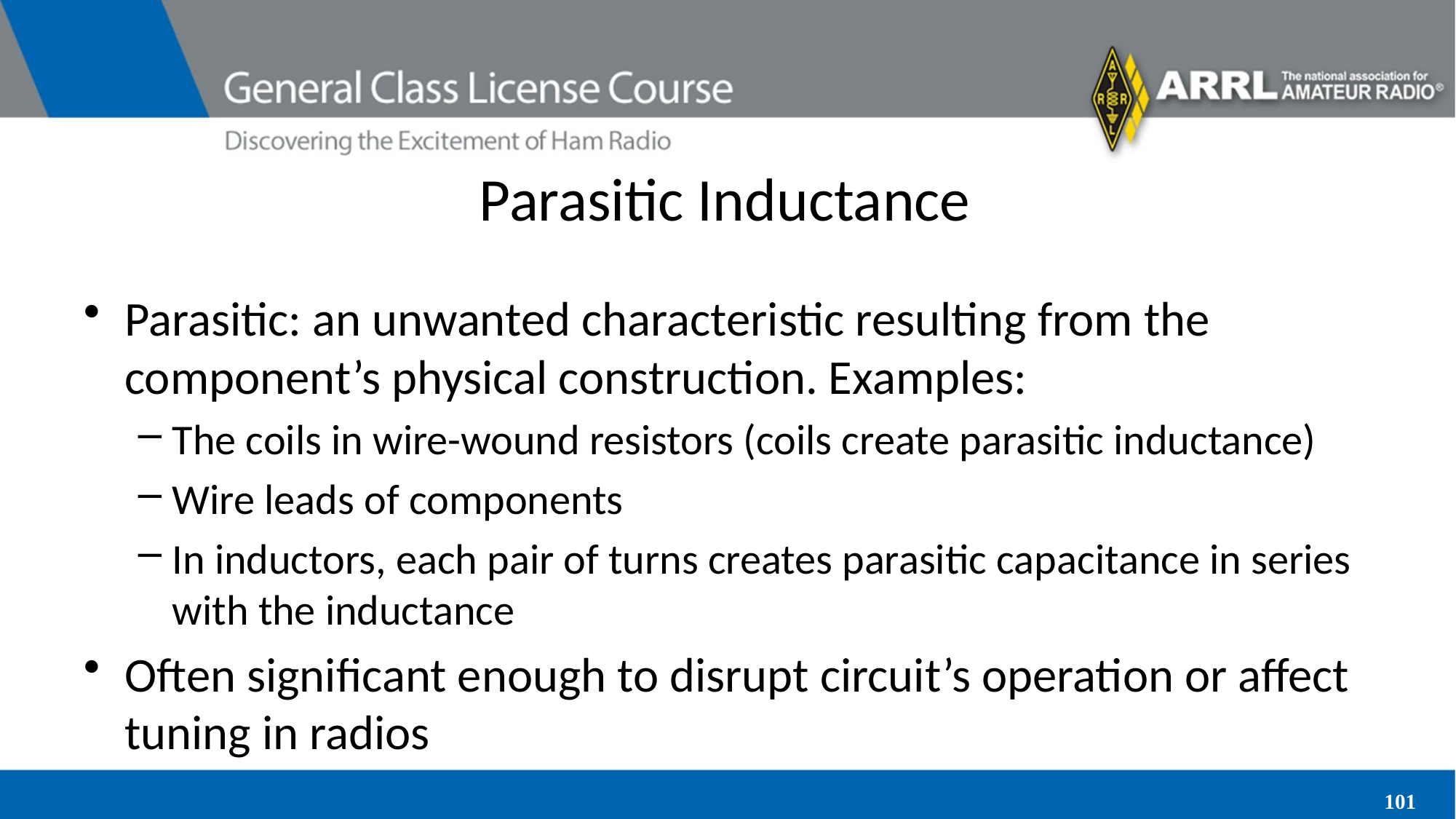

# Parasitic Inductance
Parasitic: an unwanted characteristic resulting from the component’s physical construction. Examples:
The coils in wire-wound resistors (coils create parasitic inductance)
Wire leads of components
In inductors, each pair of turns creates parasitic capacitance in series with the inductance
Often significant enough to disrupt circuit’s operation or affect tuning in radios